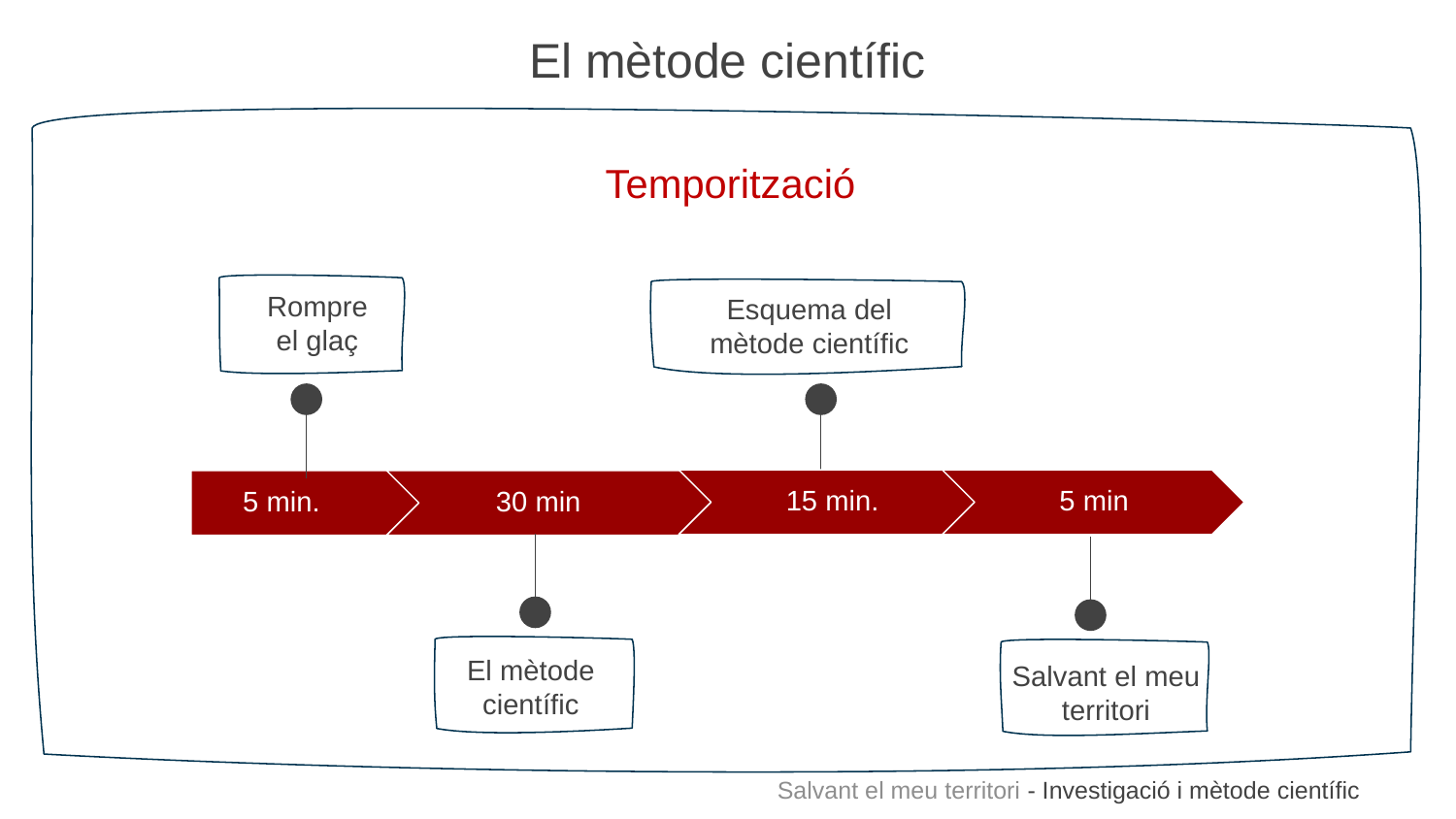

El mètode científic

Temporització
Rompre el glaç

Esquema del mètode científic

15 min.
5 min
5 min.
30 min

El mètode científic

Salvant el meu territori
Salvant el meu territori - Investigació i mètode científic